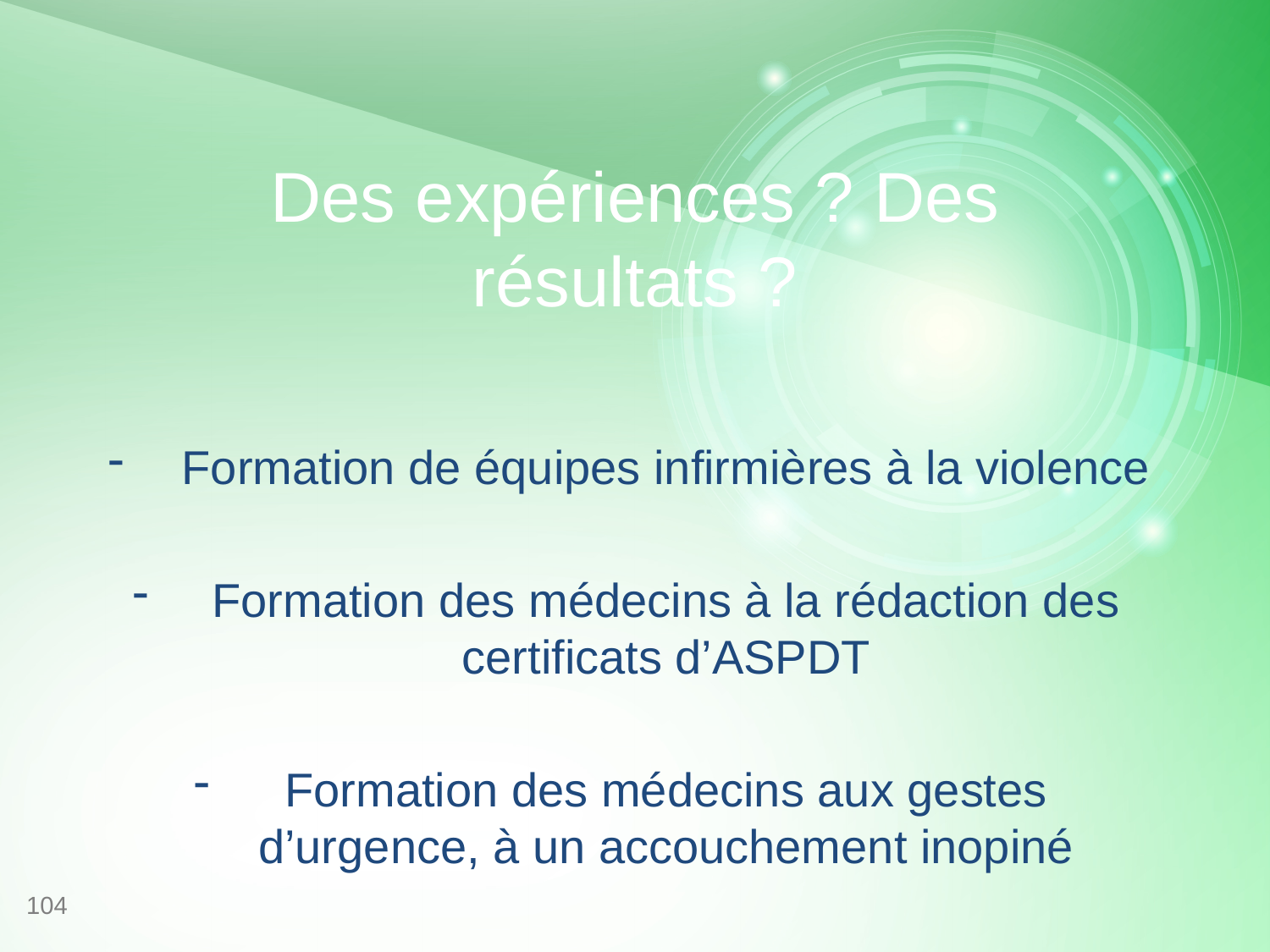

# Des expériences ? Des résultats ?
Formation de équipes infirmières à la violence

Formation des médecins à la rédaction des certificats d’ASPDT

Formation des médecins aux gestes d’urgence, à un accouchement inopiné

104